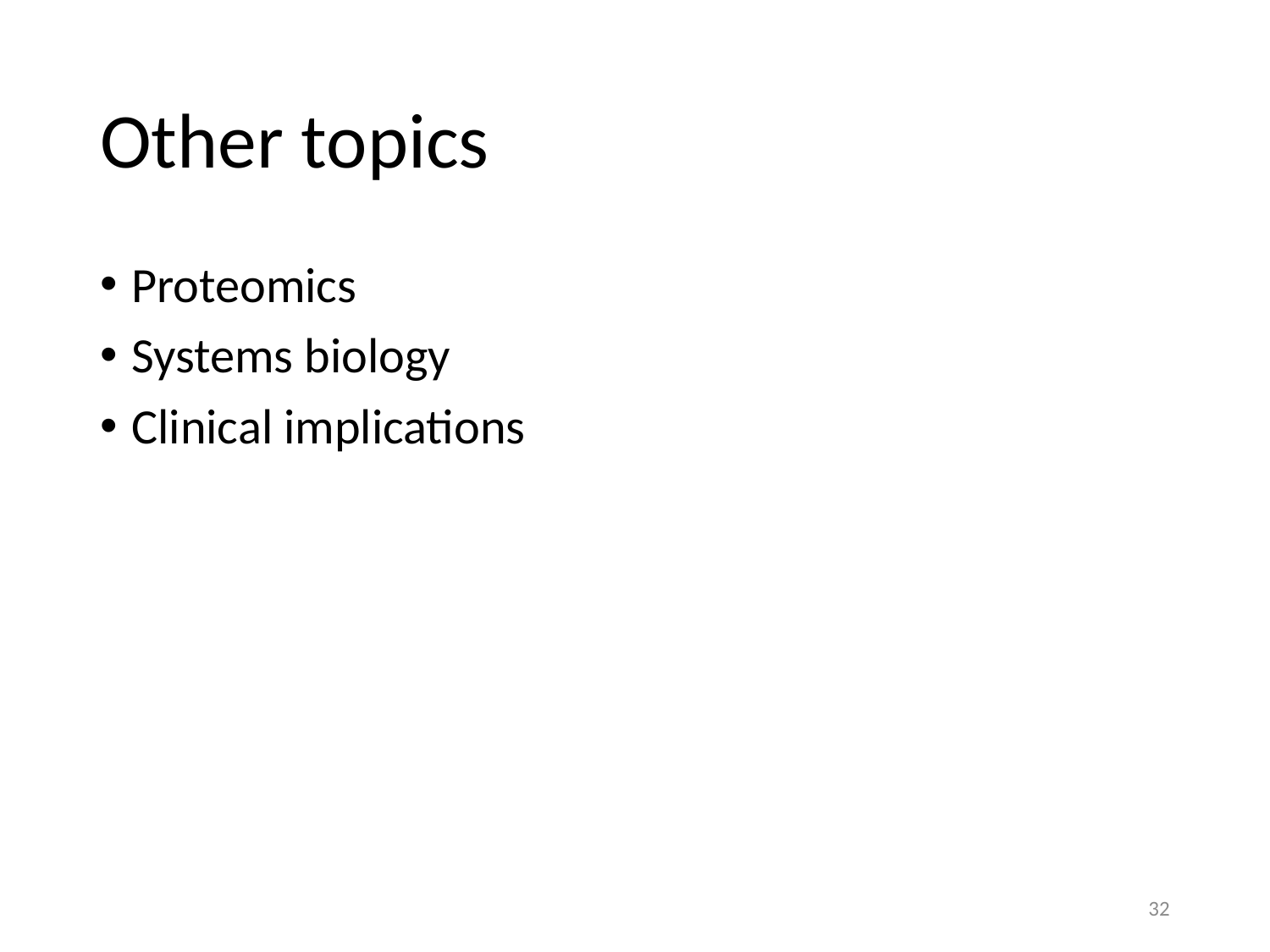

# Other topics
Proteomics
Systems biology
Clinical implications

32